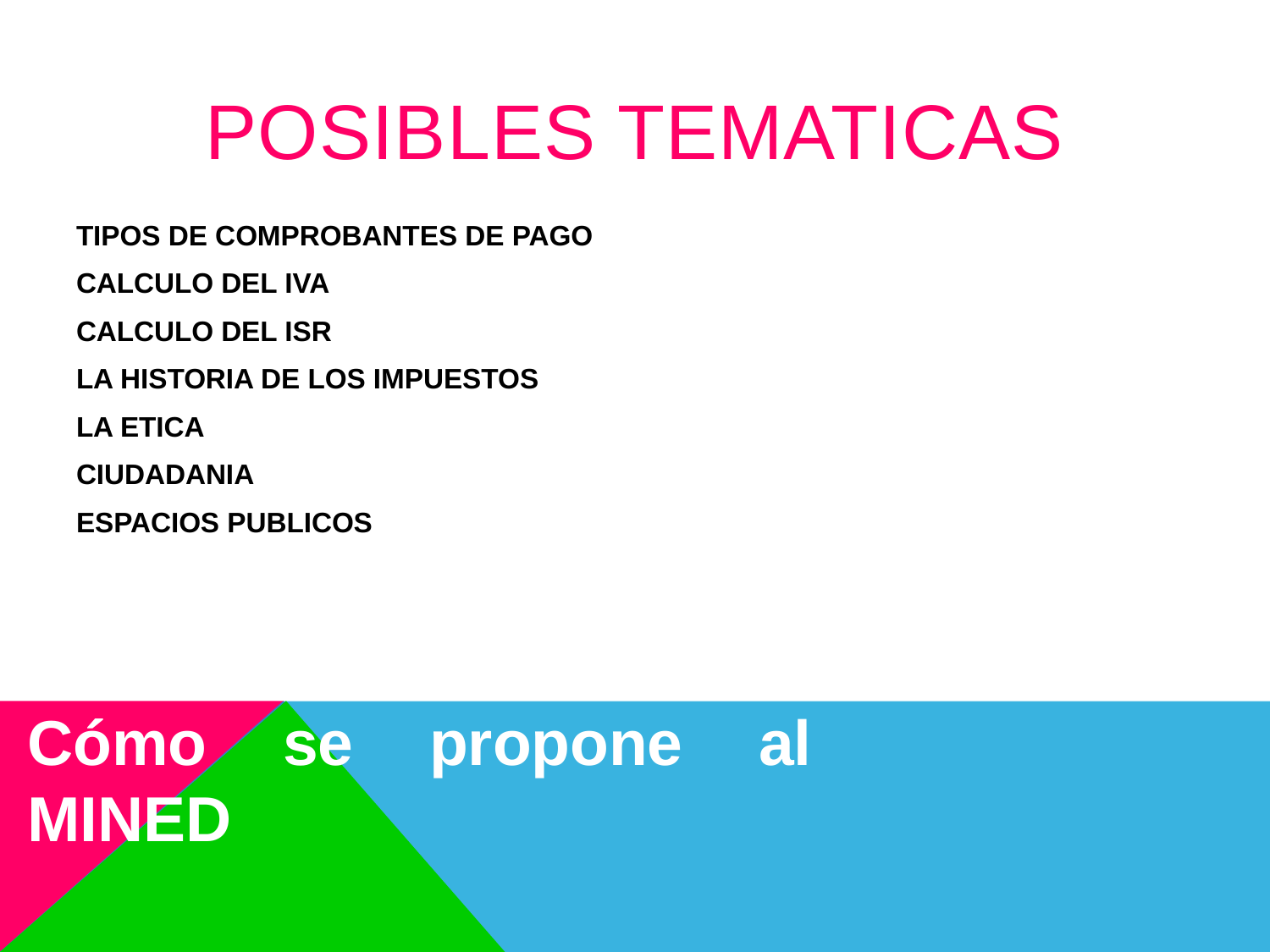

POSIBLES TEMATICAS
TIPOS DE COMPROBANTES DE PAGO
CALCULO DEL IVA
CALCULO DEL ISR
LA HISTORIA DE LOS IMPUESTOS
LA ETICA
CIUDADANIA
ESPACIOS PUBLICOS
Cómo se propone al MINED